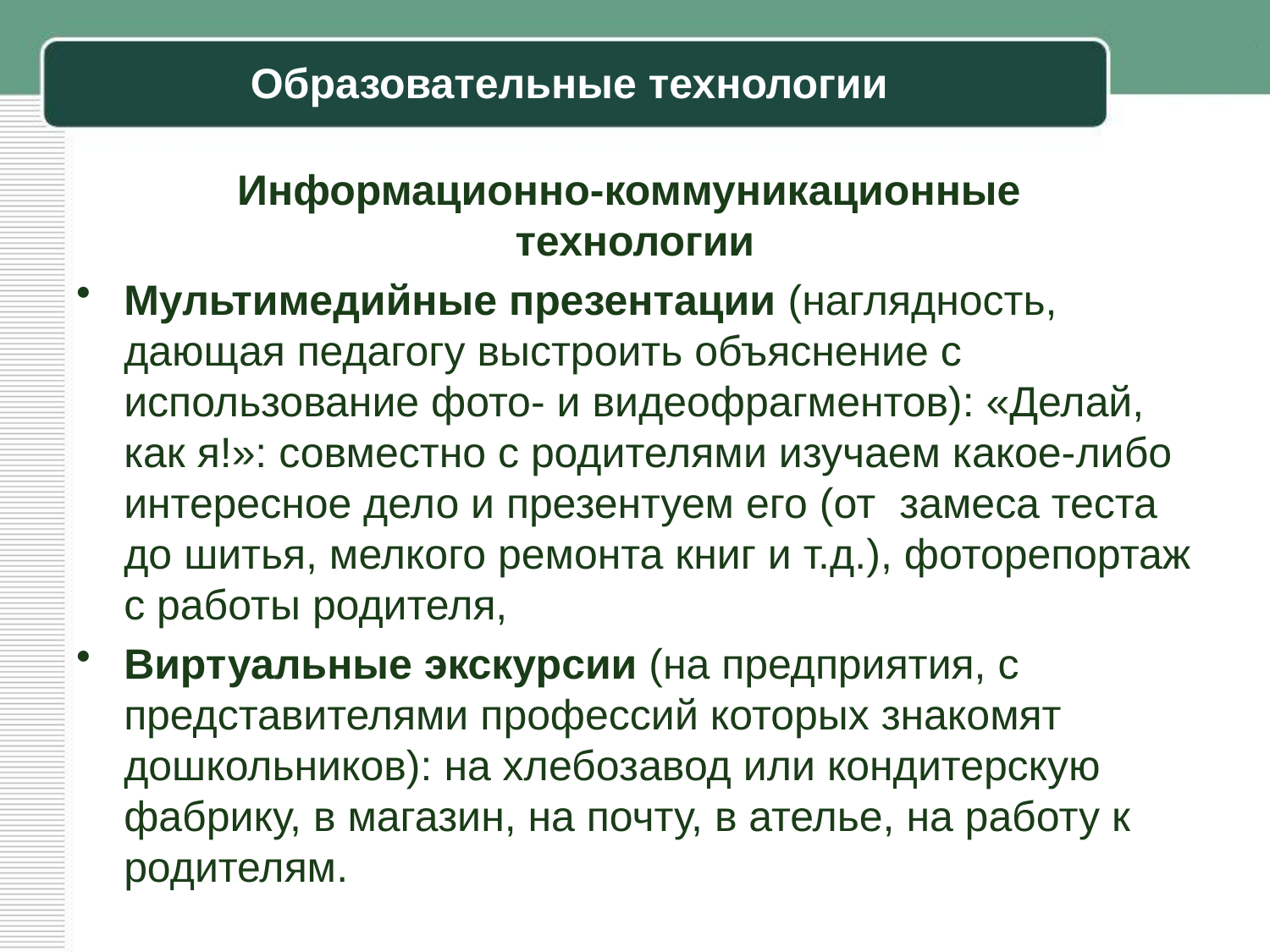

# Образовательные технологии
Информационно-коммуникационные
технологии
Мультимедийные презентации (наглядность, дающая педагогу выстроить объяснение с использование фото- и видеофрагментов): «Делай, как я!»: совместно с родителями изучаем какое-либо интересное дело и презентуем его (от  замеса теста до шитья, мелкого ремонта книг и т.д.), фоторепортаж с работы родителя,
Виртуальные экскурсии (на предприятия, с представителями профессий которых знакомят дошкольников): на хлебозавод или кондитерскую фабрику, в магазин, на почту, в ателье, на работу к родителям.